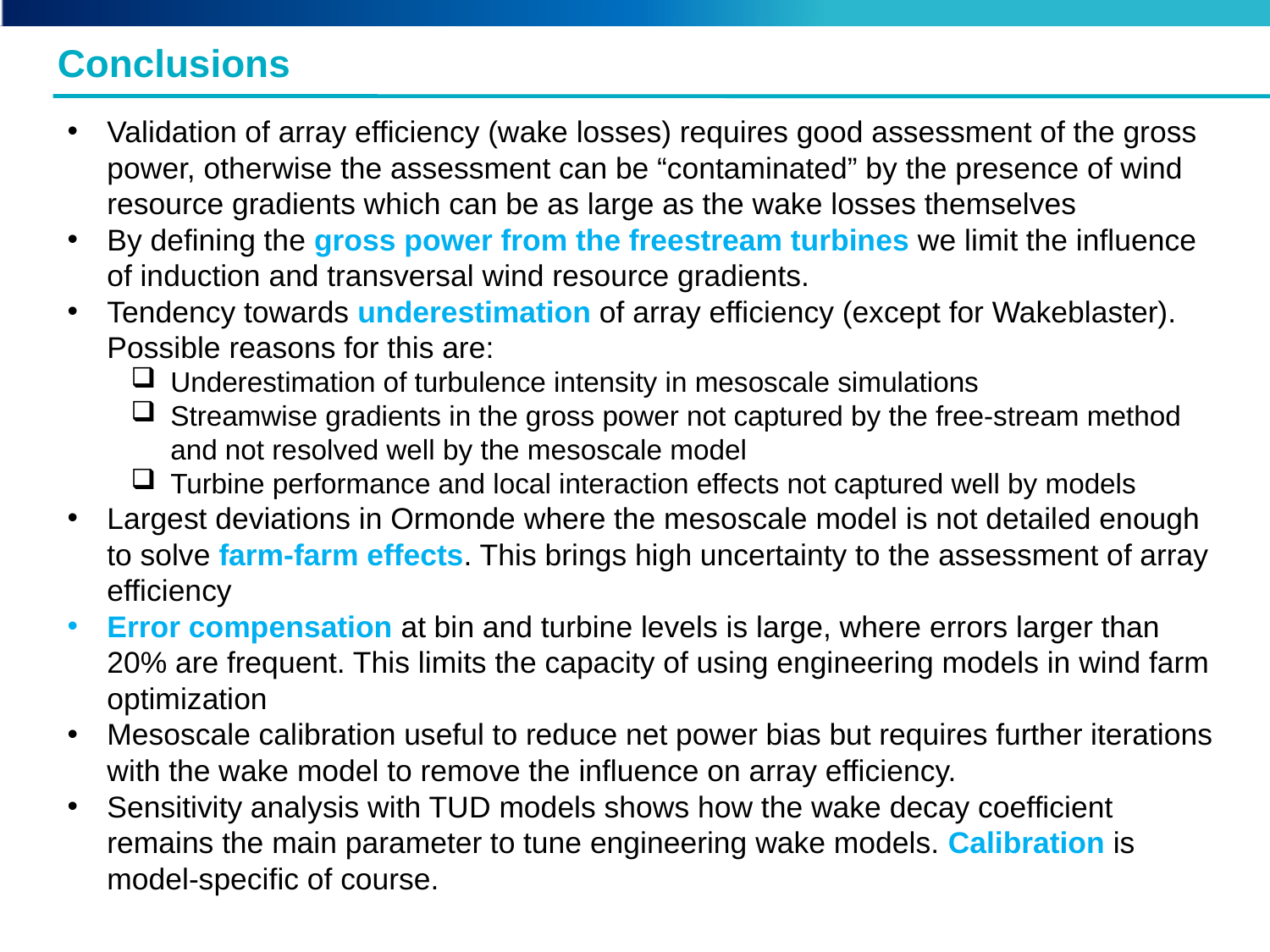

Conclusions
Validation of array efficiency (wake losses) requires good assessment of the gross power, otherwise the assessment can be “contaminated” by the presence of wind resource gradients which can be as large as the wake losses themselves
By defining the gross power from the freestream turbines we limit the influence of induction and transversal wind resource gradients.
Tendency towards underestimation of array efficiency (except for Wakeblaster). Possible reasons for this are:
Underestimation of turbulence intensity in mesoscale simulations
Streamwise gradients in the gross power not captured by the free-stream method and not resolved well by the mesoscale model
Turbine performance and local interaction effects not captured well by models
Largest deviations in Ormonde where the mesoscale model is not detailed enough to solve farm-farm effects. This brings high uncertainty to the assessment of array efficiency
Error compensation at bin and turbine levels is large, where errors larger than 20% are frequent. This limits the capacity of using engineering models in wind farm optimization
Mesoscale calibration useful to reduce net power bias but requires further iterations with the wake model to remove the influence on array efficiency.
Sensitivity analysis with TUD models shows how the wake decay coefficient remains the main parameter to tune engineering wake models. Calibration is model-specific of course.